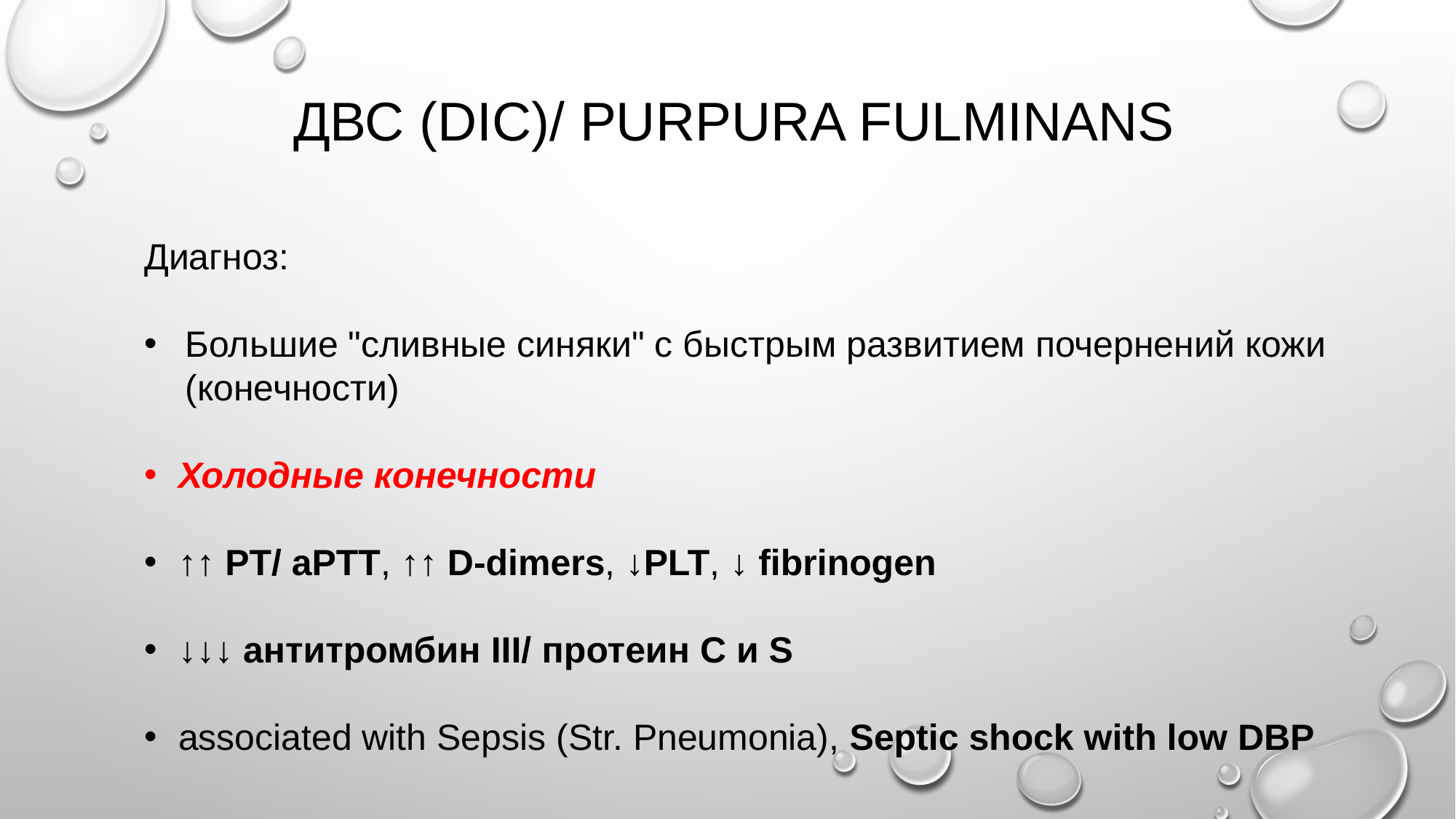

# ДВС (DIC)/ Purpura fulminans
Диагноз:

Большие "сливные синяки" с быстрым развитием почернений кожи (конечности)

Холодные конечности

↑↑ PT/ aPTT, ↑↑ D-dimers, ↓PLT, ↓ fibrinogen

↓↓↓ антитромбин III/ протеин C и S

associated with Sepsis (Str. Pneumonia), Septic shock with low DBP